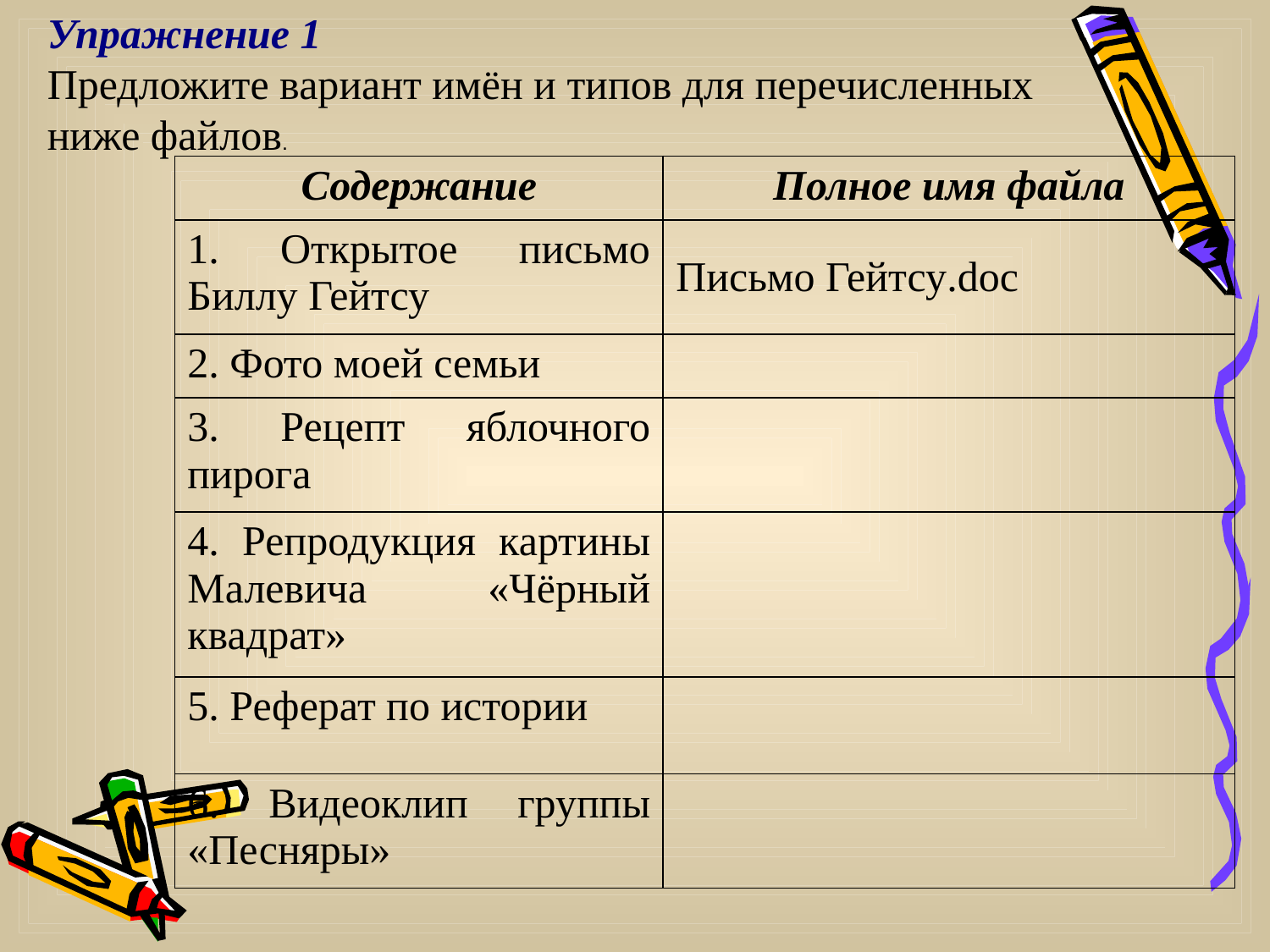

Упражнение 1
Предложите вариант имён и типов для перечисленных ниже файлов.
| Содержание | Полное имя файла |
| --- | --- |
| 1. Открытое письмо Биллу Гейтсу | Письмо Гейтсу.doc |
| 2. Фото моей семьи |  |
| 3. Рецепт яблочного пирога |  |
| 4. Репродукция картины Малевича «Чёрный квадрат» |  |
| 5. Реферат по истории |  |
| 6. Видеоклип группы «Песняры» |  |